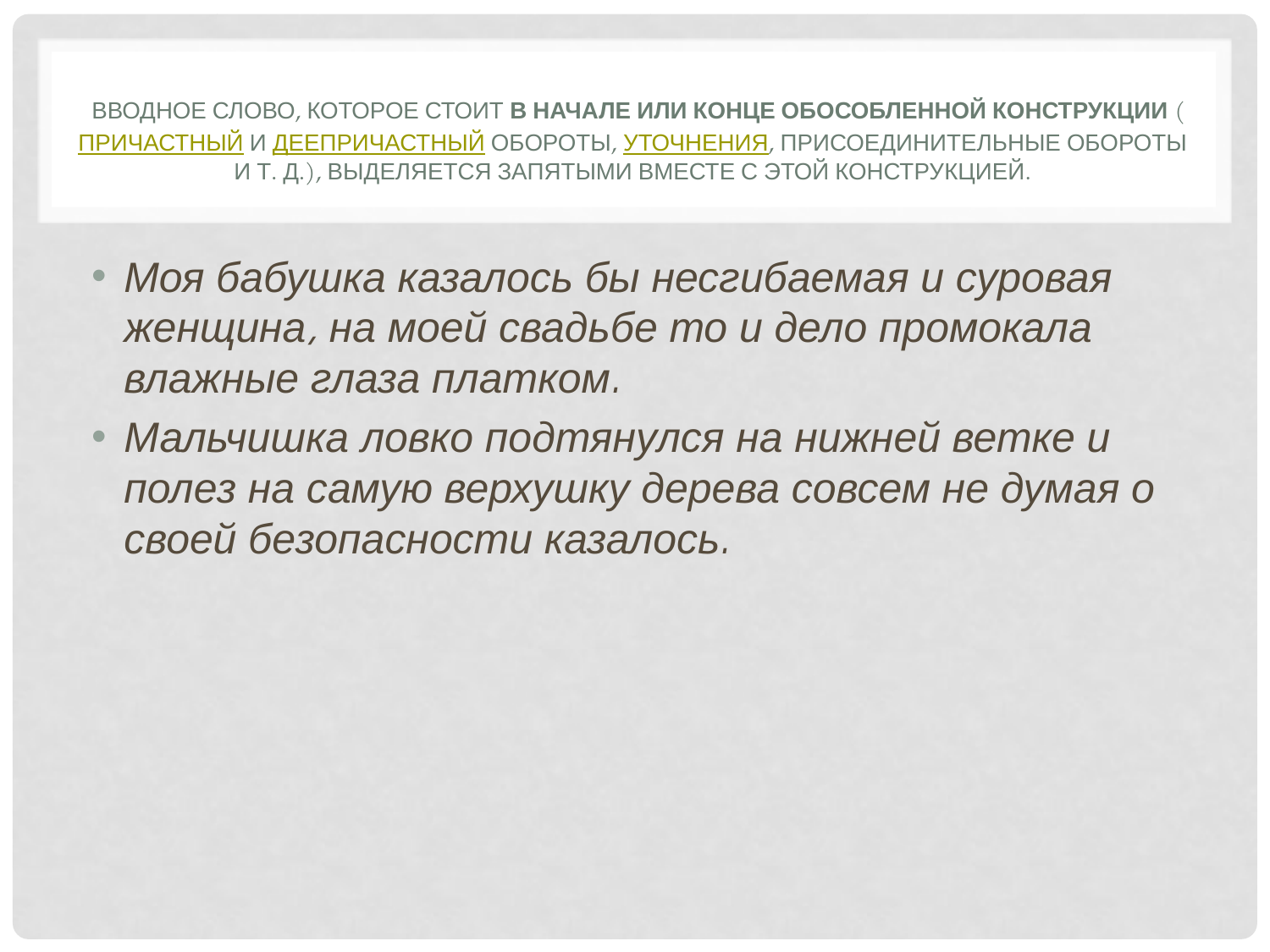

# Вводное слово, которое стоит в начале или конце обособленной конструкции (причастный и деепричастный обороты, уточнения, присоединительные обороты и т. д.), выделяется запятыми вместе с этой конструкцией.
Моя бабушка казалось бы несгибаемая и суровая женщина, на моей свадьбе то и дело промокала влажные глаза платком.
Мальчишка ловко подтянулся на нижней ветке и полез на самую верхушку дерева совсем не думая о своей безопасности казалось.